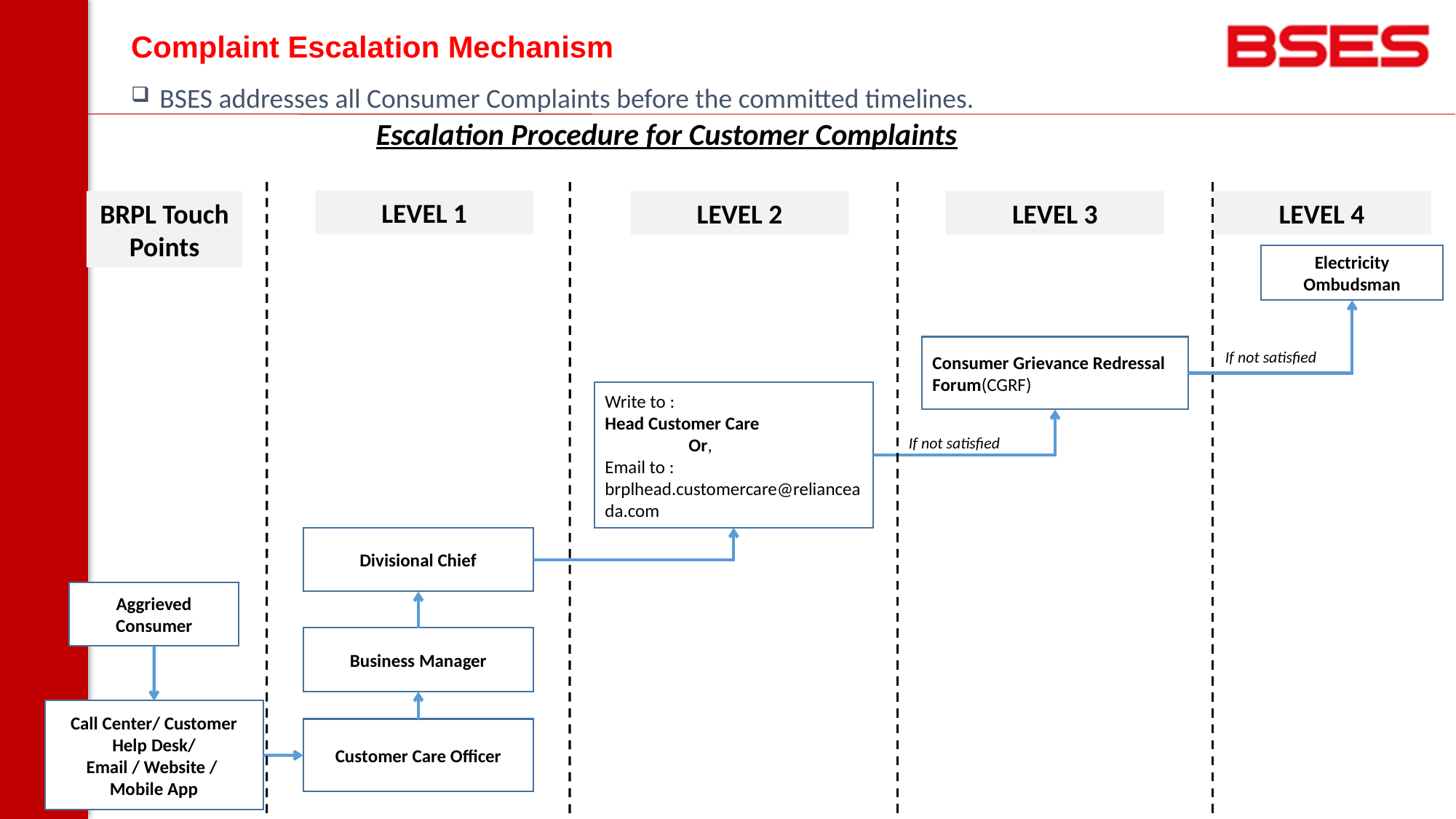

Complaint Escalation Mechanism
  BSES addresses all Consumer Complaints before the committed timelines.
Escalation Procedure for Customer Complaints
LEVEL 1
LEVEL 2
LEVEL 3
LEVEL 4
BRPL Touch
Points
Electricity Ombudsman
Consumer Grievance Redressal Forum(CGRF)
If not satisfied
Write to :
Head Customer Care
                    Or,
Email to : brplhead.customercare@relianceada.com
If not satisfied
Divisional Chief
Aggrieved Consumer
Business Manager
Call Center/ Customer Help Desk/
Email / Website /
Mobile App
Customer Care Officer